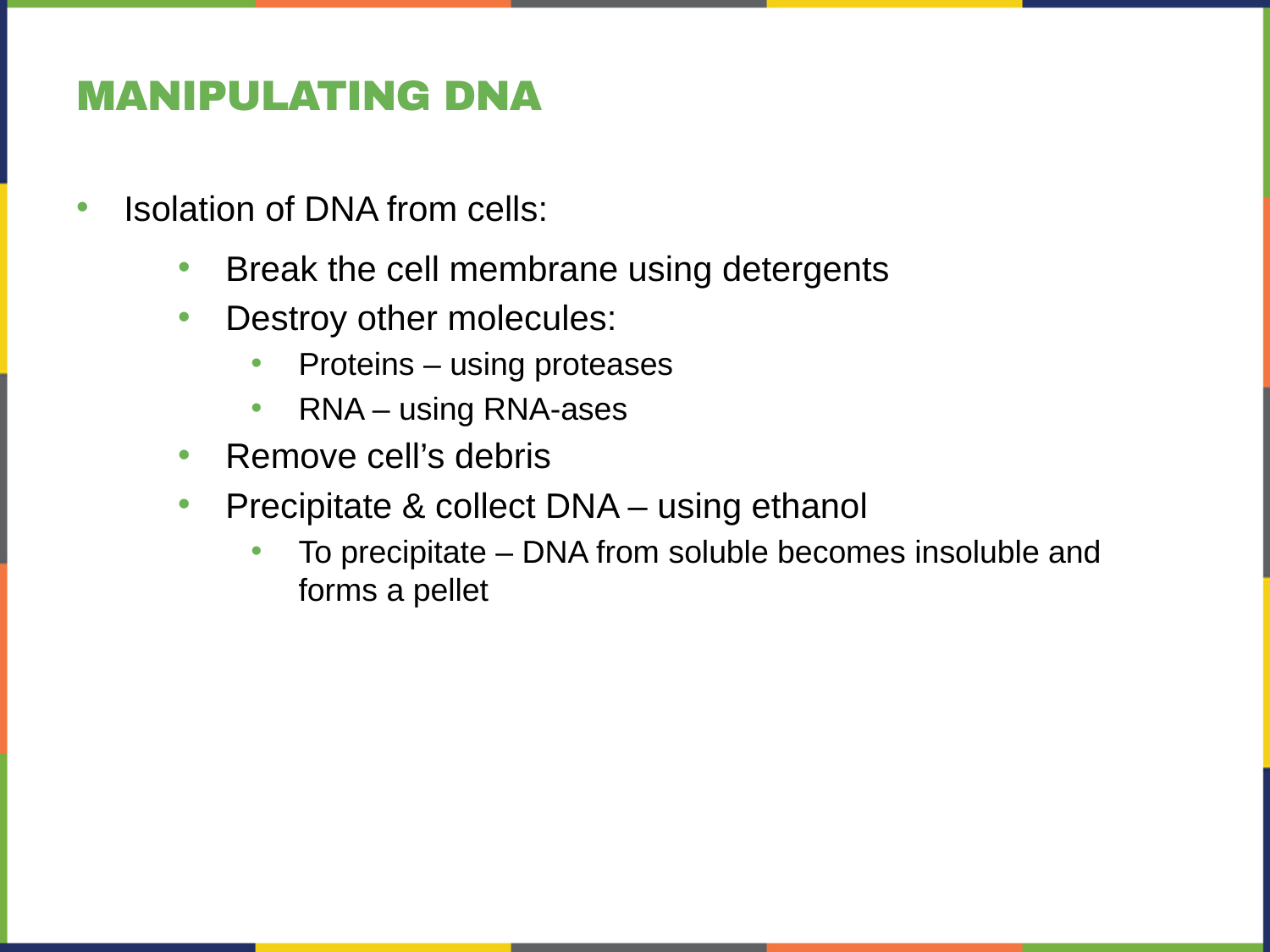

# Manipulating DNA
Isolation of DNA from cells:
Break the cell membrane using detergents
Destroy other molecules:
Proteins – using proteases
RNA – using RNA-ases
Remove cell’s debris
Precipitate & collect DNA – using ethanol
To precipitate – DNA from soluble becomes insoluble and forms a pellet